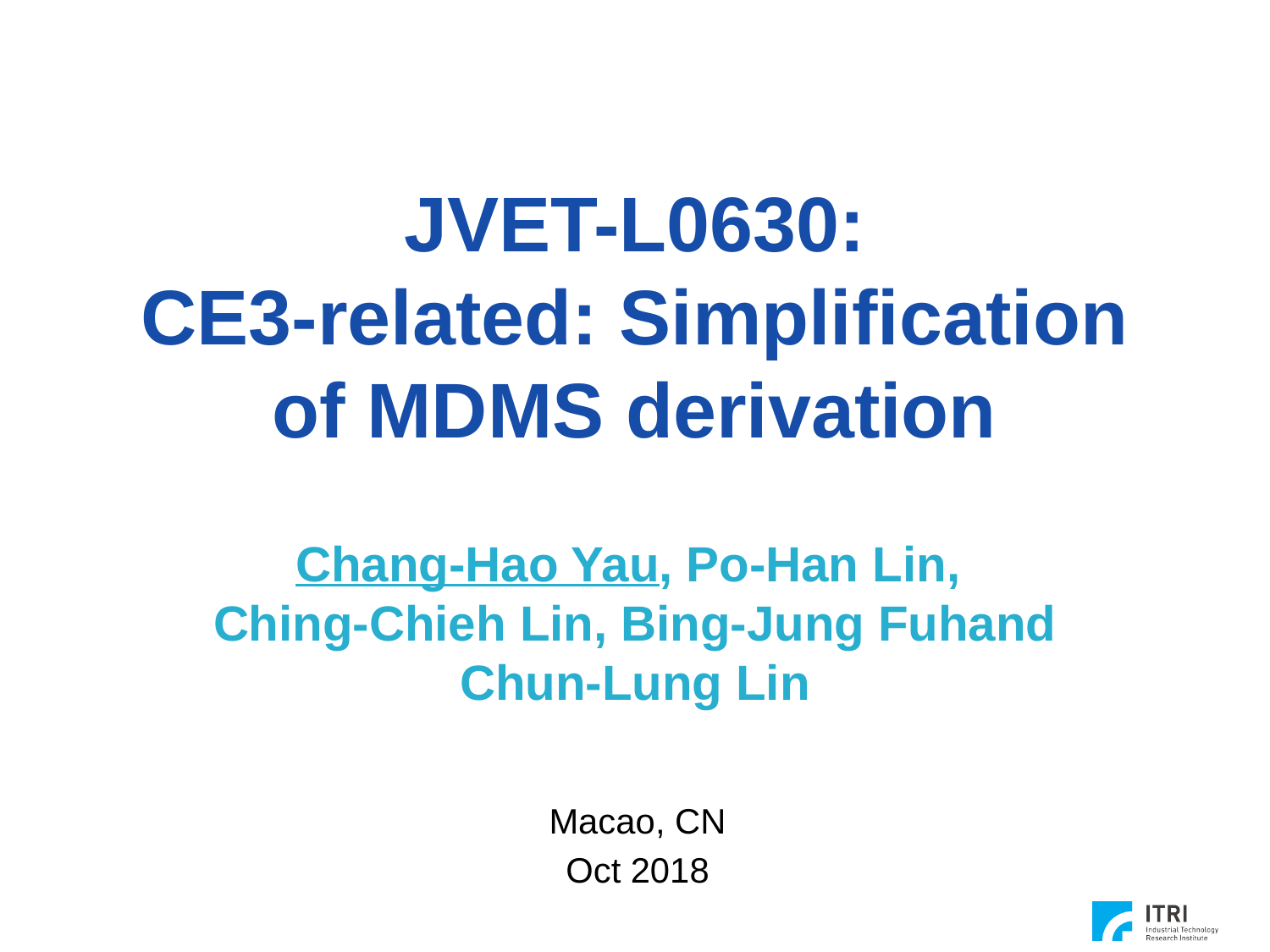

# JVET-L0630: CE3-related: Simplification of MDMS derivation
Chang-Hao Yau, Po-Han Lin,
Ching-Chieh Lin, Bing-Jung Fuhand Chun-Lung Lin
Macao, CN
Oct 2018